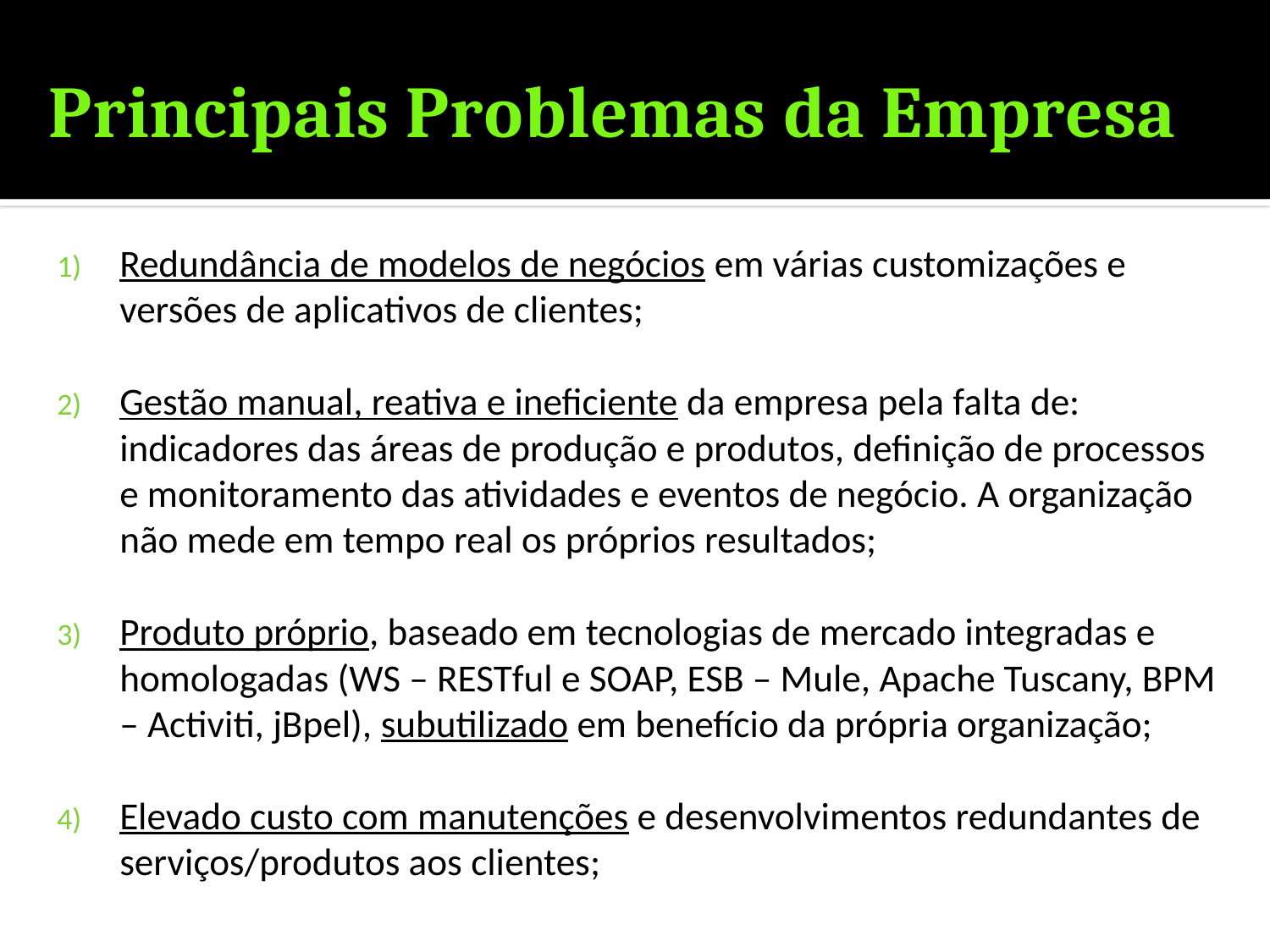

# Principais Problemas da Empresa
Redundância de modelos de negócios em várias customizações e versões de aplicativos de clientes;

Gestão manual, reativa e ineficiente da empresa pela falta de: indicadores das áreas de produção e produtos, definição de processos e monitoramento das atividades e eventos de negócio. A organização não mede em tempo real os próprios resultados;

Produto próprio, baseado em tecnologias de mercado integradas e homologadas (WS – RESTful e SOAP, ESB – Mule, Apache Tuscany, BPM – Activiti, jBpel), subutilizado em benefício da própria organização;

Elevado custo com manutenções e desenvolvimentos redundantes de serviços/produtos aos clientes;